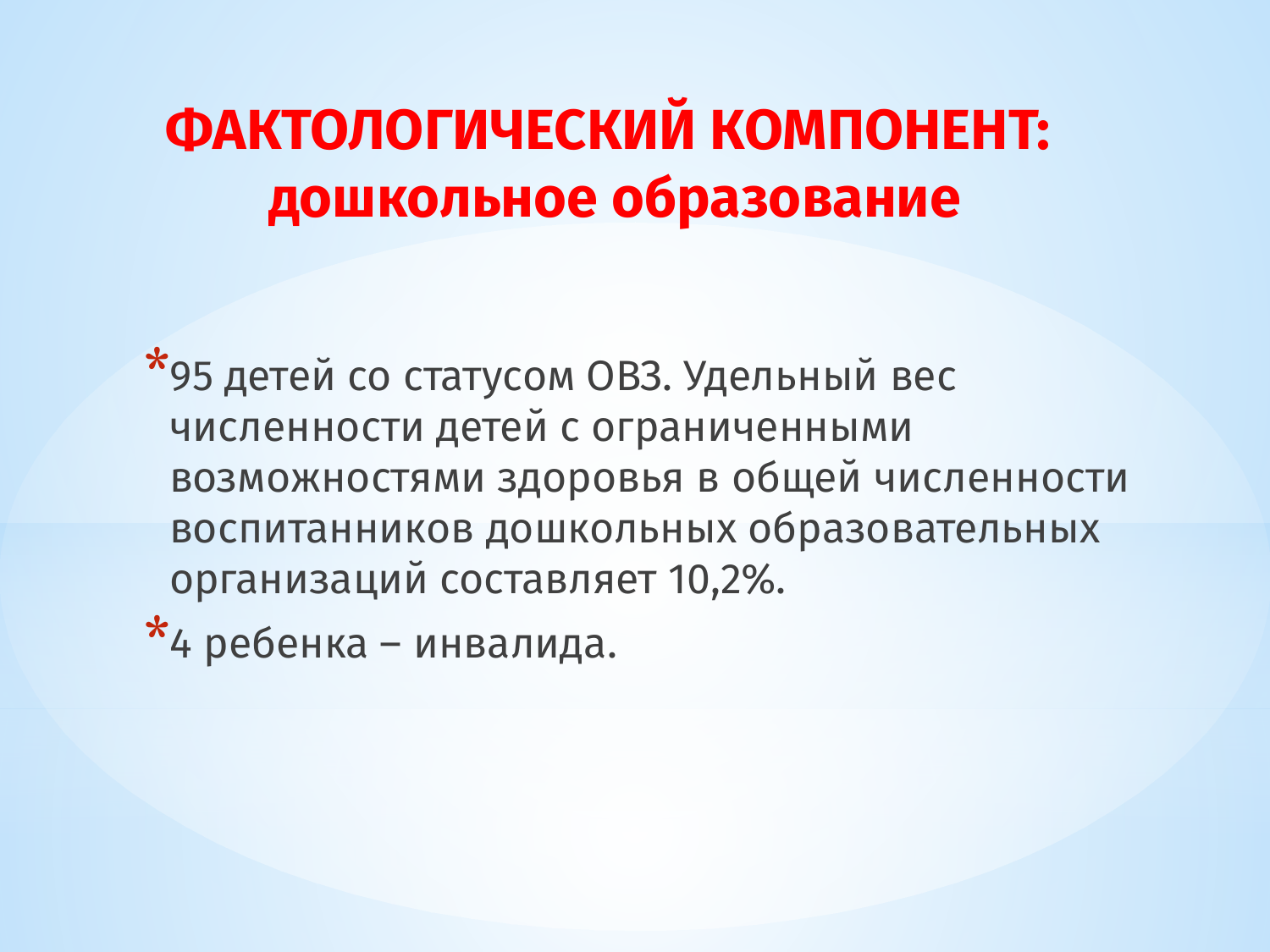

# ФАКТОЛОГИЧЕСКИЙ КОМПОНЕНТ: дошкольное образование
95 детей со статусом ОВЗ. Удельный вес численности детей с ограниченными возможностями здоровья в общей численности воспитанников дошкольных образовательных организаций составляет 10,2%.
4 ребенка – инвалида.